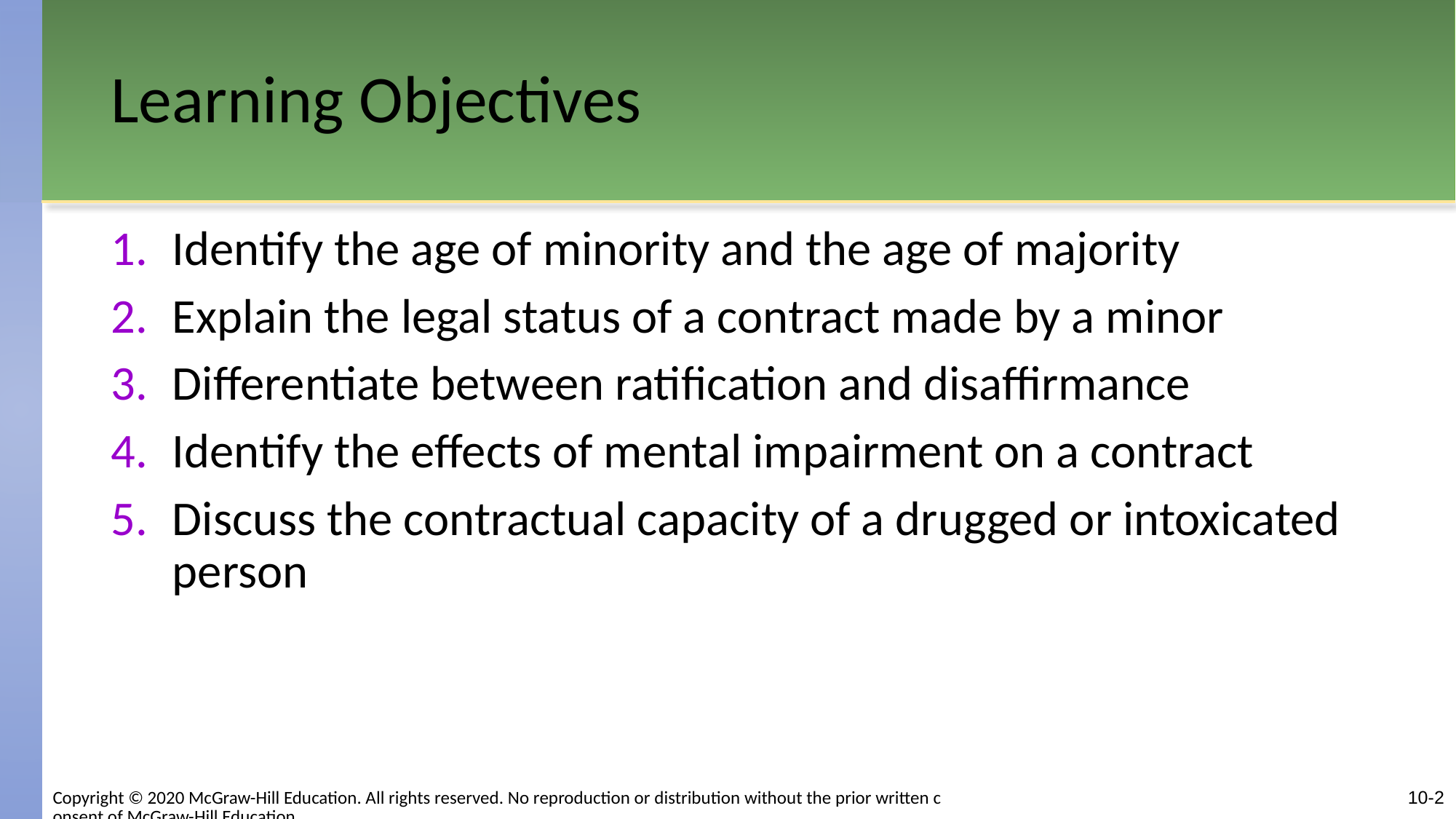

# Learning Objectives
Identify the age of minority and the age of majority
Explain the legal status of a contract made by a minor
Differentiate between ratification and disaffirmance
Identify the effects of mental impairment on a contract
Discuss the contractual capacity of a drugged or intoxicated person
Copyright © 2020 McGraw-Hill Education. All rights reserved. No reproduction or distribution without the prior written consent of McGraw-Hill Education.
10-2